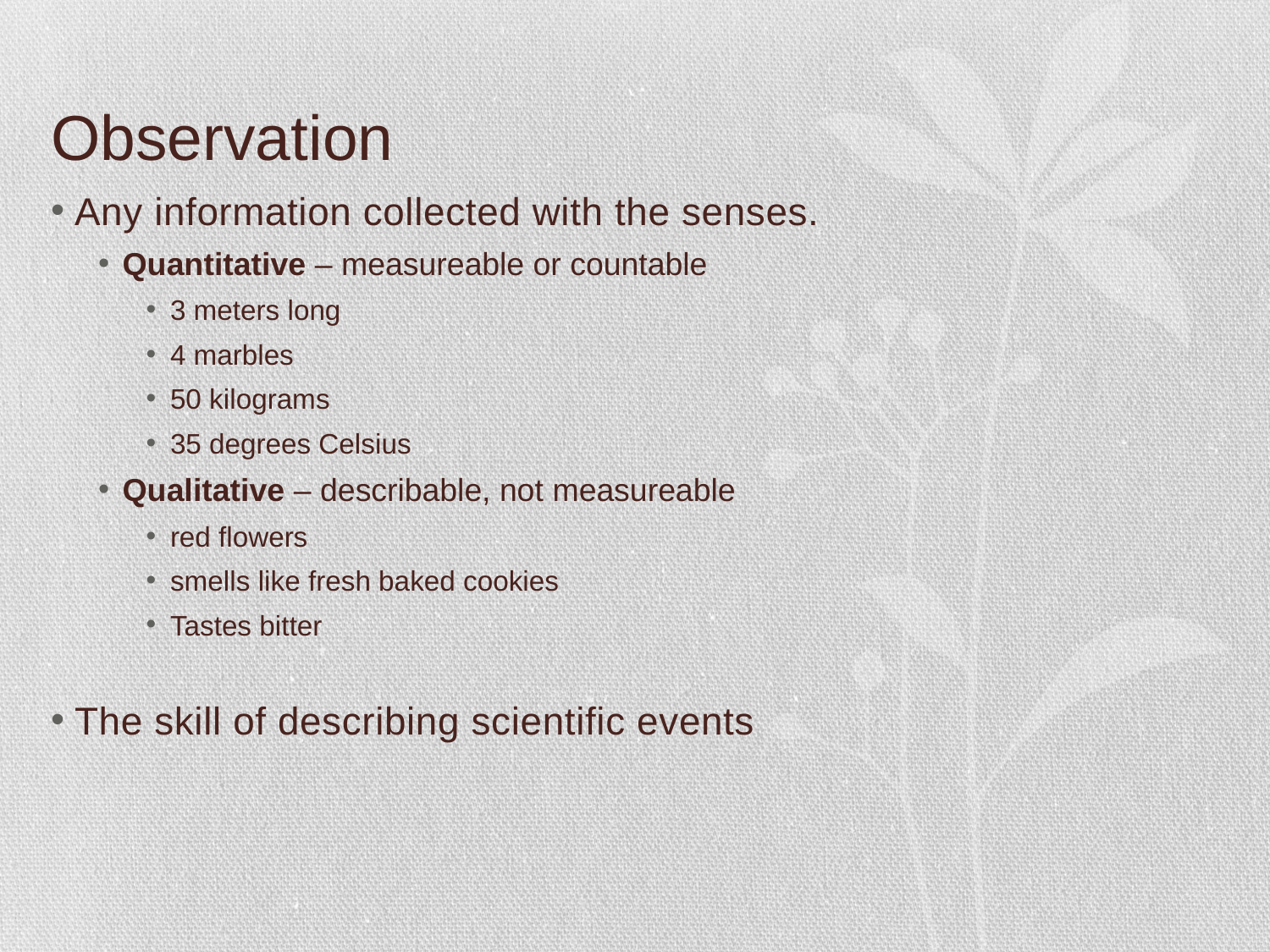

# Observation
Any information collected with the senses.
Quantitative – measureable or countable
3 meters long
4 marbles
50 kilograms
35 degrees Celsius
Qualitative – describable, not measureable
red flowers
smells like fresh baked cookies
Tastes bitter

The skill of describing scientific events